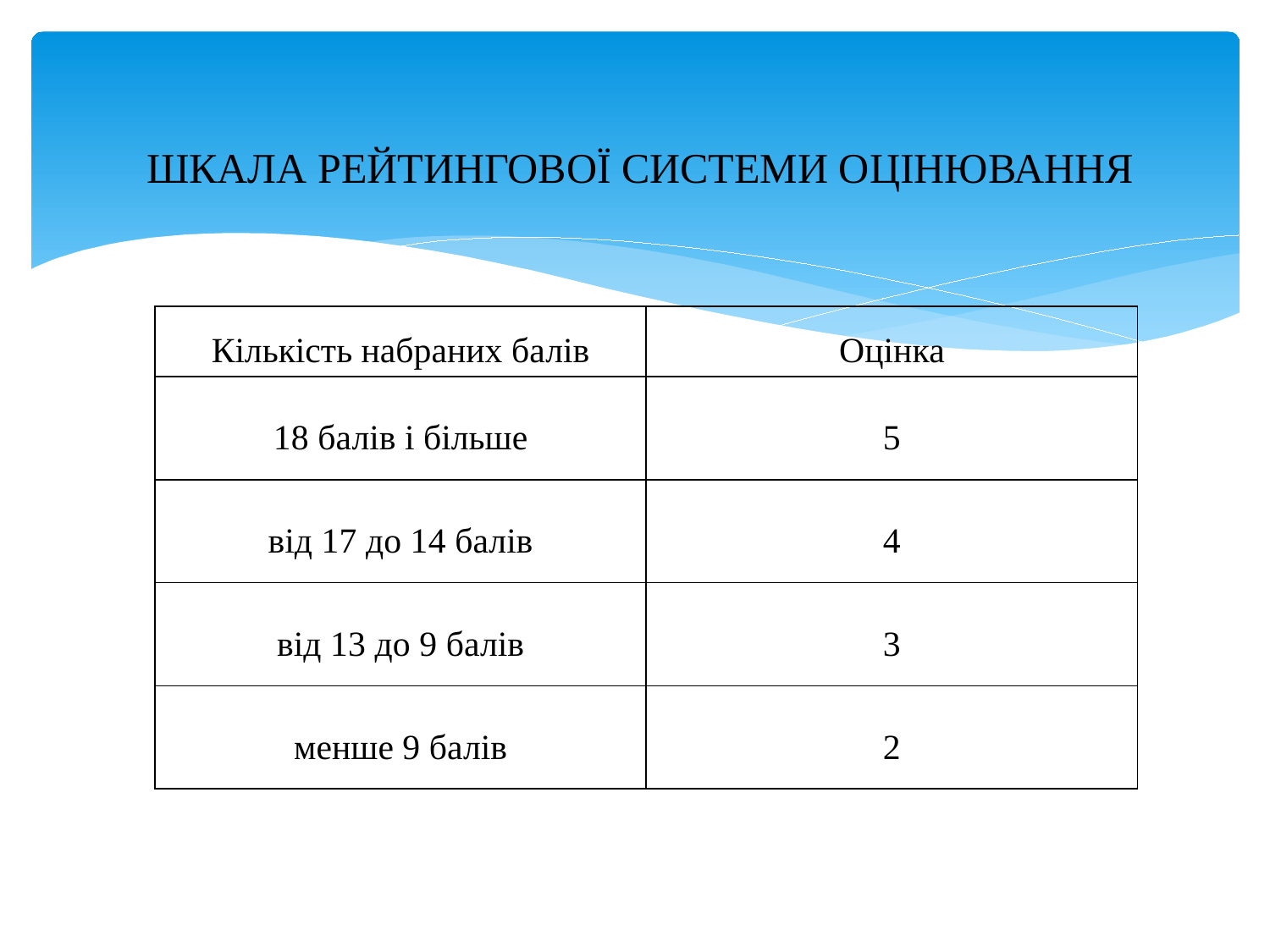

ШКАЛА РЕЙТИНГОВОЇ СИСТЕМИ ОЦІНЮВАННЯ

| Кількість набраних балів | Оцінка |
| --- | --- |
| 18 балів і більше | 5 |
| від 17 до 14 балів | 4 |
| від 13 до 9 балів | 3 |
| менше 9 балів | 2 |